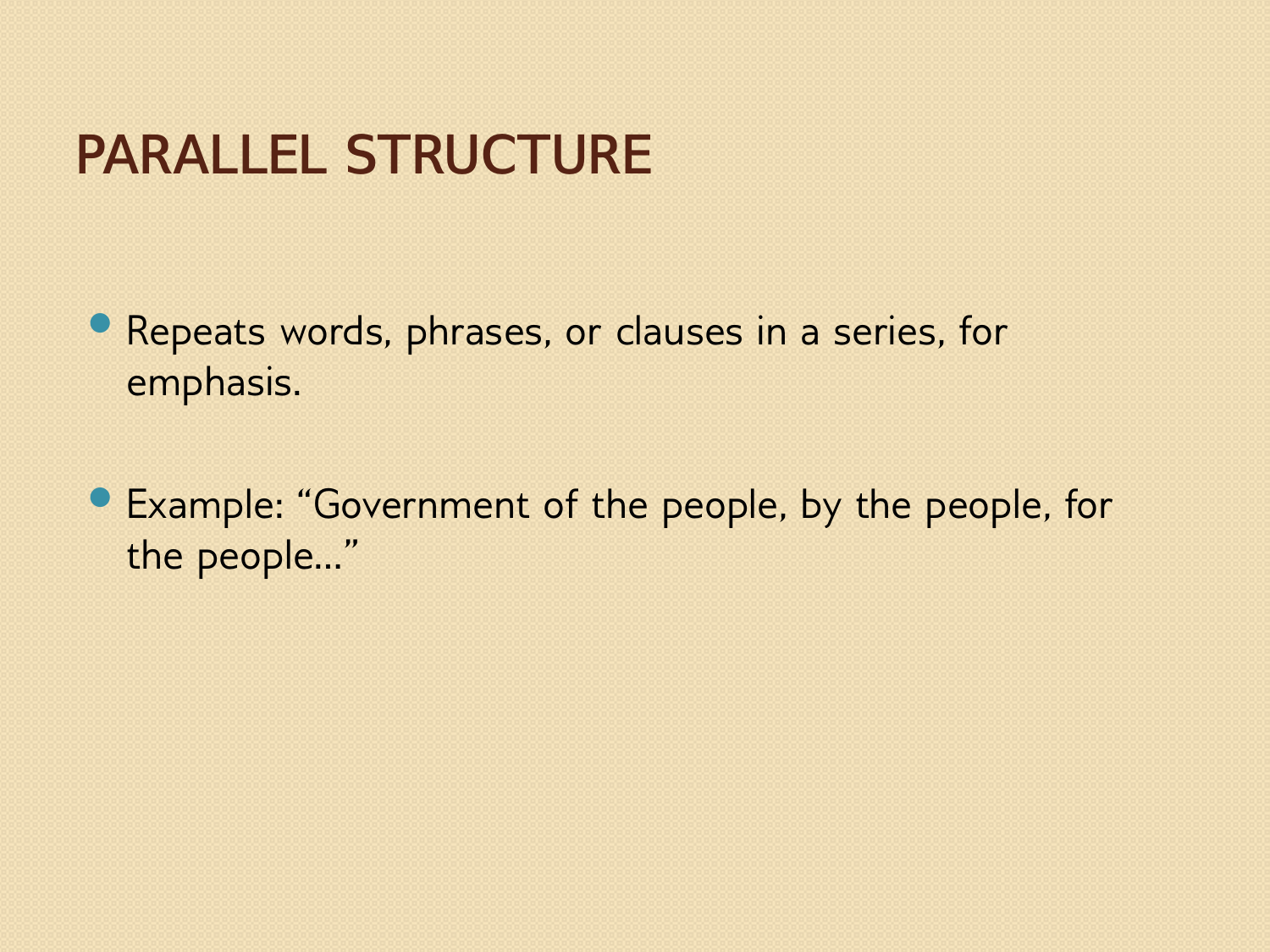

# Parallel structure

Repeats words, phrases, or clauses in a series, for emphasis.

Example: “Government of the people, by the people, for the people…”